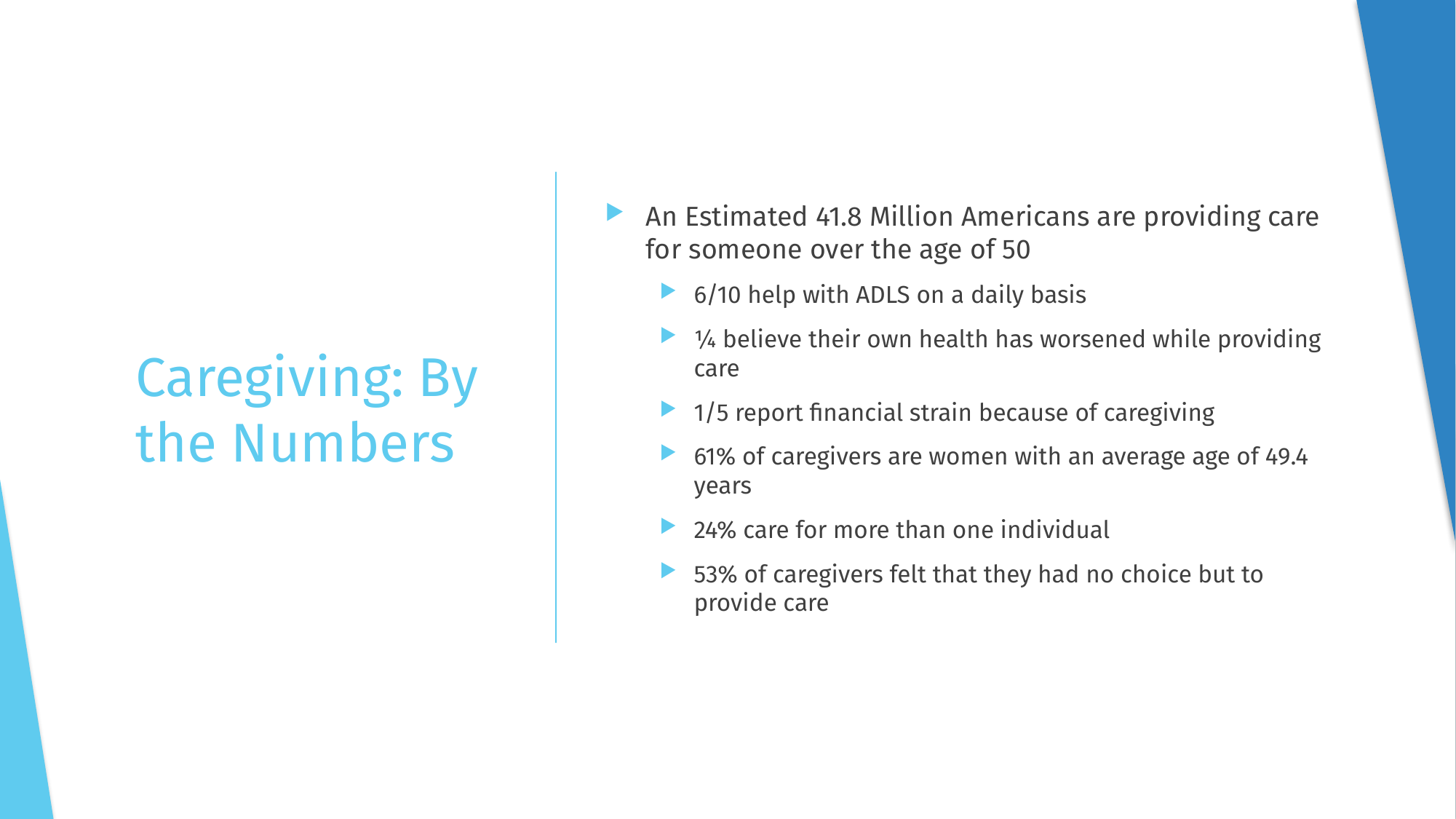

An Estimated 41.8 Million Americans are providing care for someone over the age of 50
6/10 help with ADLS on a daily basis
¼ believe their own health has worsened while providing care
1/5 report financial strain because of caregiving
61% of caregivers are women with an average age of 49.4 years
24% care for more than one individual
53% of caregivers felt that they had no choice but to provide care
# Caregiving: By the Numbers